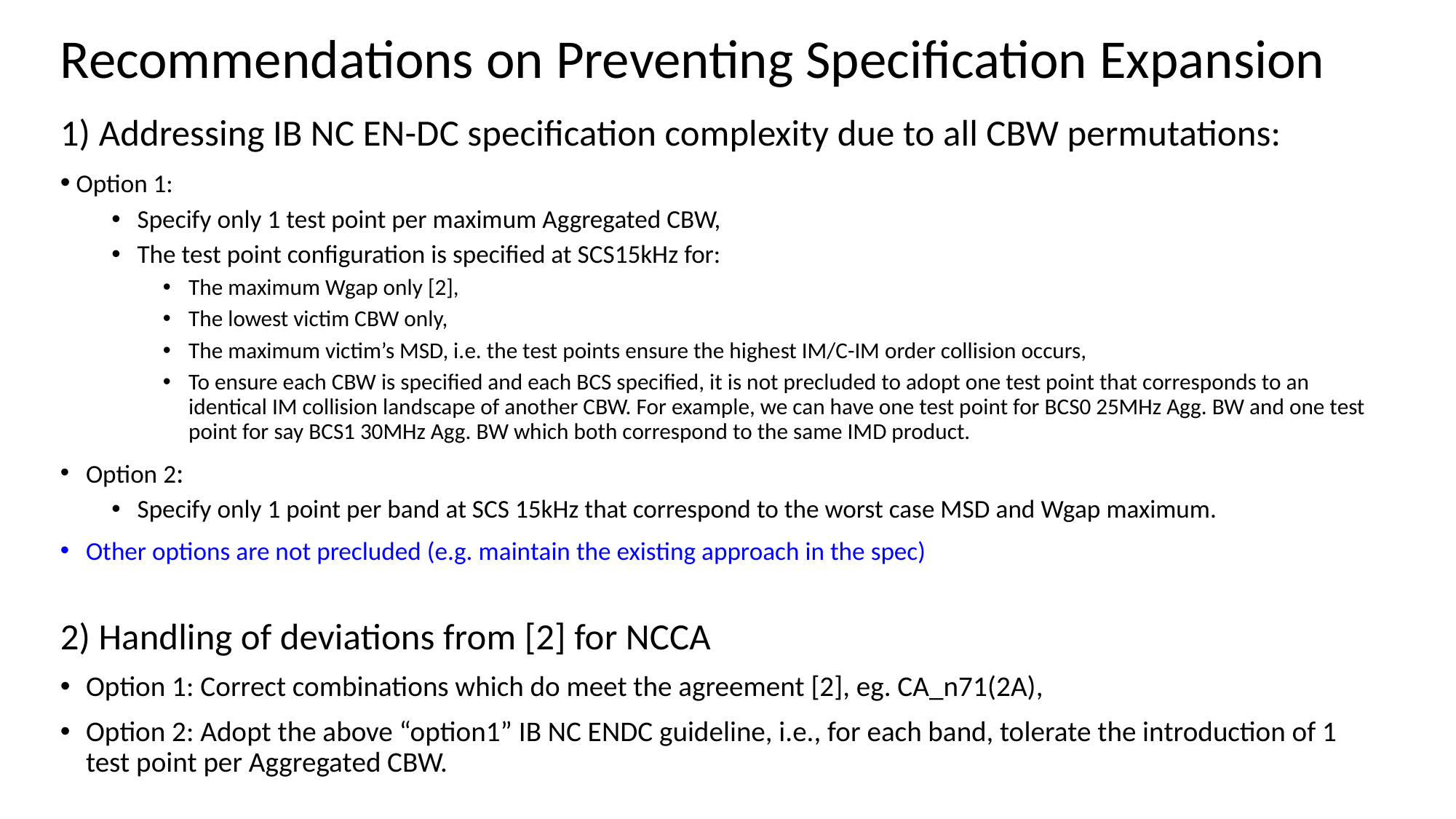

# Recommendations on Preventing Specification Expansion
Addressing IB NC EN-DC specification complexity due to all CBW permutations:
 Option 1:
Specify only 1 test point per maximum Aggregated CBW,
The test point configuration is specified at SCS15kHz for:
The maximum Wgap only [2],
The lowest victim CBW only,
The maximum victim’s MSD, i.e. the test points ensure the highest IM/C-IM order collision occurs,
To ensure each CBW is specified and each BCS specified, it is not precluded to adopt one test point that corresponds to an identical IM collision landscape of another CBW. For example, we can have one test point for BCS0 25MHz Agg. BW and one test point for say BCS1 30MHz Agg. BW which both correspond to the same IMD product.
Option 2:
Specify only 1 point per band at SCS 15kHz that correspond to the worst case MSD and Wgap maximum.
Other options are not precluded (e.g. maintain the existing approach in the spec)

2) Handling of deviations from [2] for NCCA
Option 1: Correct combinations which do meet the agreement [2], eg. CA_n71(2A),
Option 2: Adopt the above “option1” IB NC ENDC guideline, i.e., for each band, tolerate the introduction of 1 test point per Aggregated CBW.